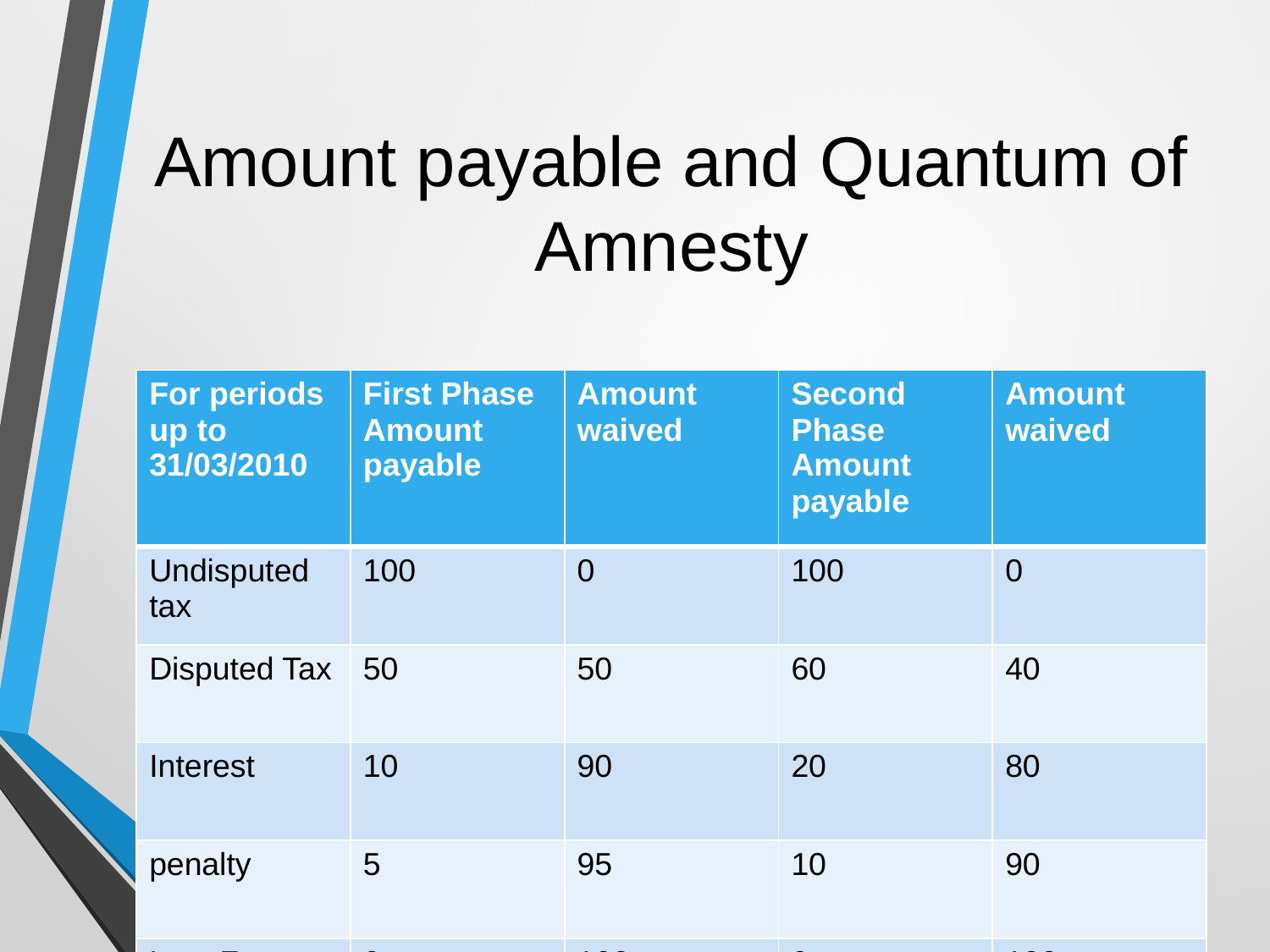

# Amount payable and Quantum of Amnesty
| For periods up to 31/03/2010 | First Phase Amount payable | Amount waived | Second Phase Amount payable | Amount waived |
| --- | --- | --- | --- | --- |
| Undisputed tax | 100 | 0 | 100 | 0 |
| Disputed Tax | 50 | 50 | 60 | 40 |
| Interest | 10 | 90 | 20 | 80 |
| penalty | 5 | 95 | 10 | 90 |
| Late Fess and Post assessment interest | 0 | 100 | 0 | 100 |